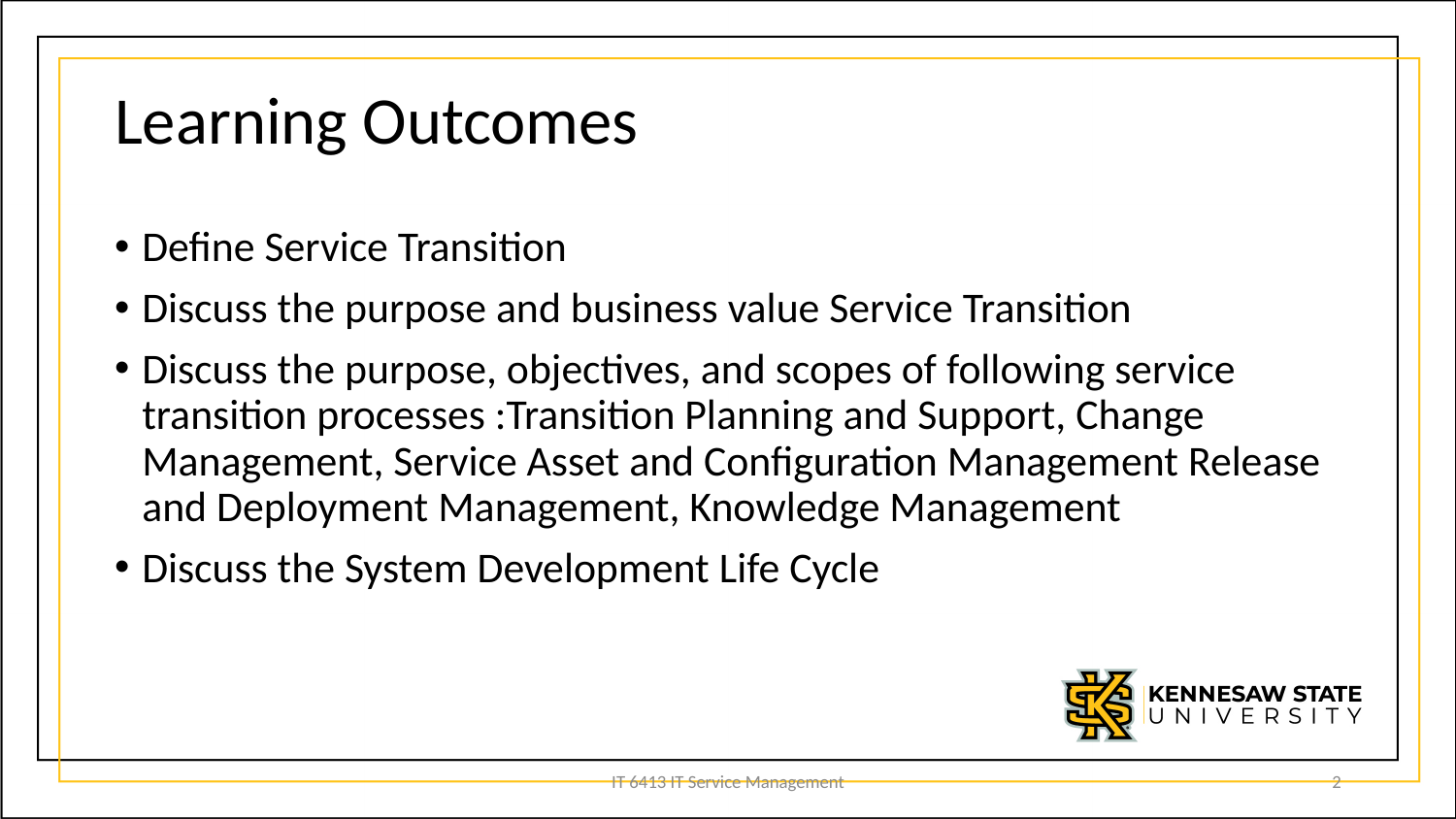

# Learning Outcomes
Define Service Transition
Discuss the purpose and business value Service Transition
Discuss the purpose, objectives, and scopes of following service transition processes :Transition Planning and Support, Change Management, Service Asset and Configuration Management Release and Deployment Management, Knowledge Management
Discuss the System Development Life Cycle
IT 6413 IT Service Management
2